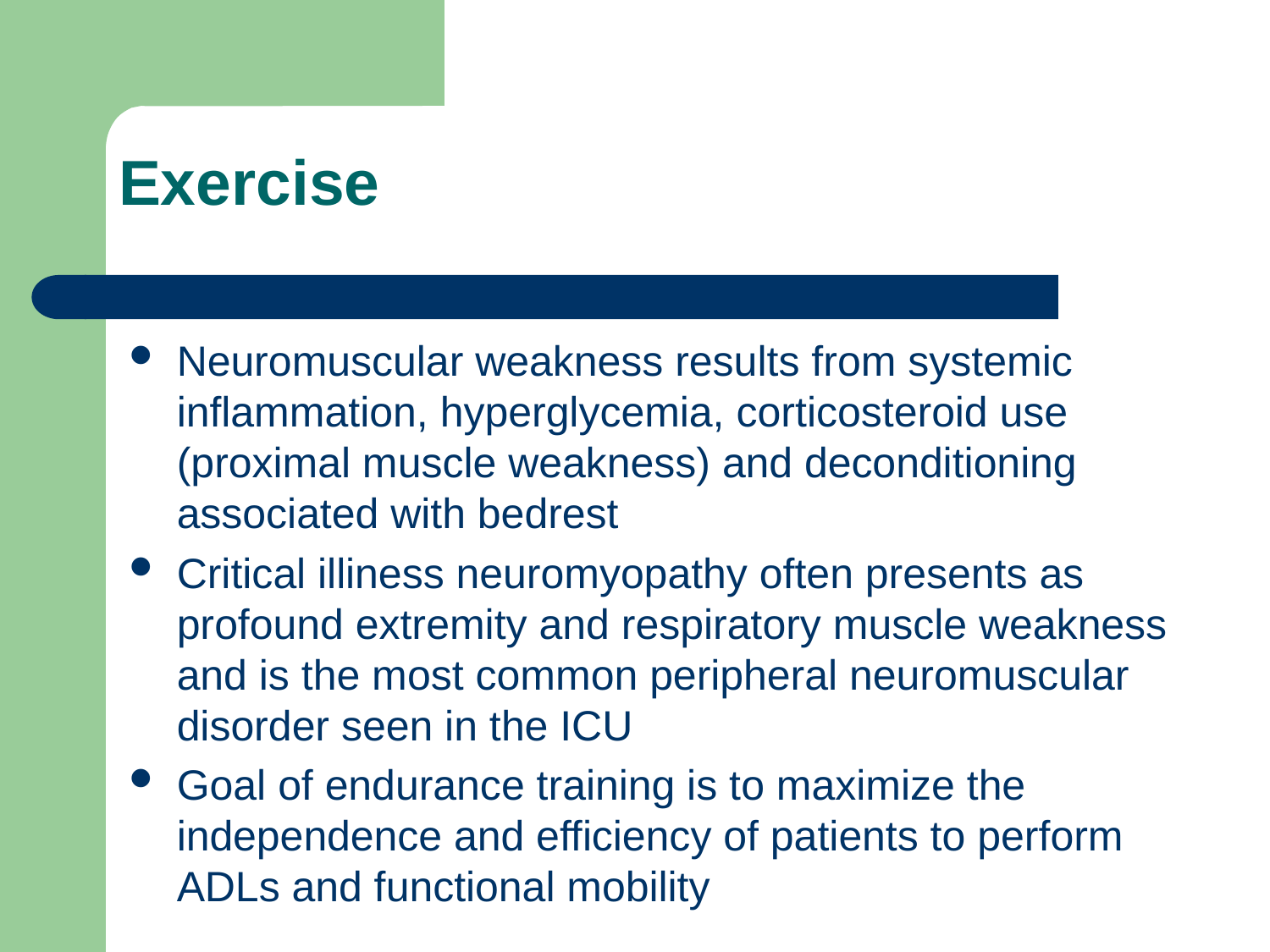

Exercise
Neuromuscular weakness results from systemic inflammation, hyperglycemia, corticosteroid use (proximal muscle weakness) and deconditioning associated with bedrest
Critical illiness neuromyopathy often presents as profound extremity and respiratory muscle weakness and is the most common peripheral neuromuscular disorder seen in the ICU
Goal of endurance training is to maximize the independence and efficiency of patients to perform ADLs and functional mobility